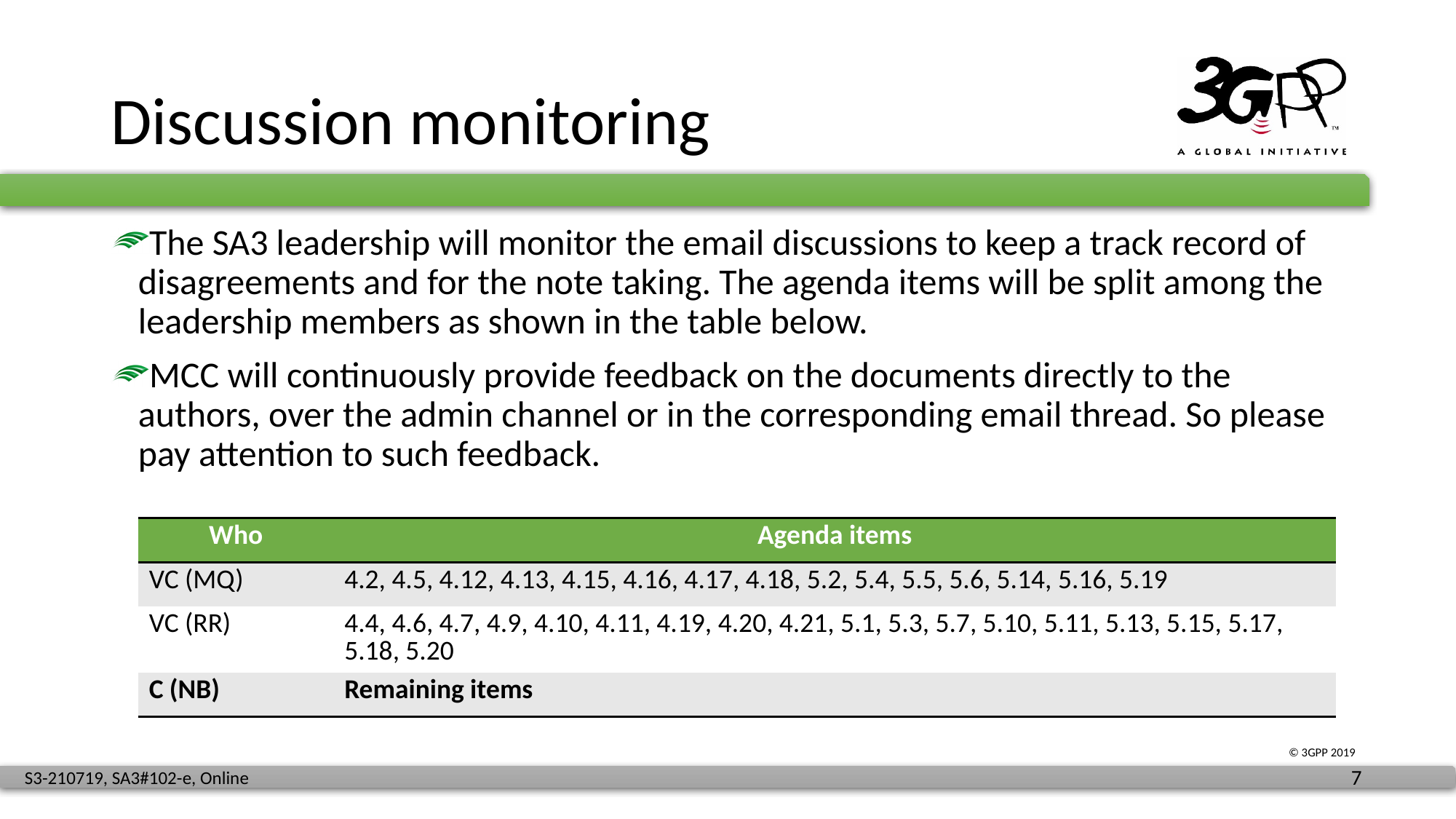

# Discussion monitoring
The SA3 leadership will monitor the email discussions to keep a track record of disagreements and for the note taking. The agenda items will be split among the leadership members as shown in the table below.
MCC will continuously provide feedback on the documents directly to the authors, over the admin channel or in the corresponding email thread. So please pay attention to such feedback.
| Who | Agenda items |
| --- | --- |
| VC (MQ) | 4.2, 4.5, 4.12, 4.13, 4.15, 4.16, 4.17, 4.18, 5.2, 5.4, 5.5, 5.6, 5.14, 5.16, 5.19 |
| VC (RR) | 4.4, 4.6, 4.7, 4.9, 4.10, 4.11, 4.19, 4.20, 4.21, 5.1, 5.3, 5.7, 5.10, 5.11, 5.13, 5.15, 5.17, 5.18, 5.20 |
| C (NB) | Remaining items |